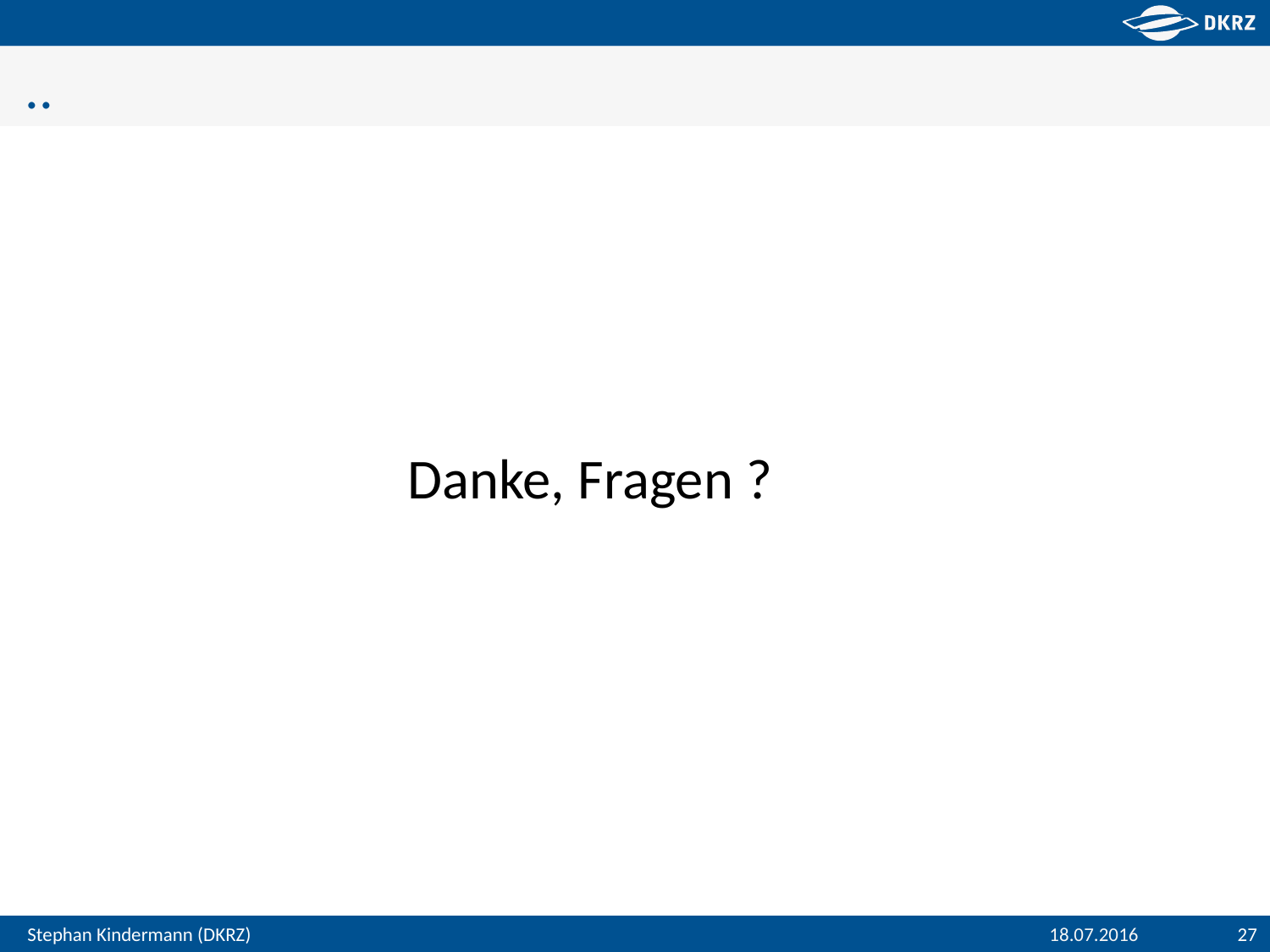

# ..
Danke, Fragen ?
18.07.2016
27